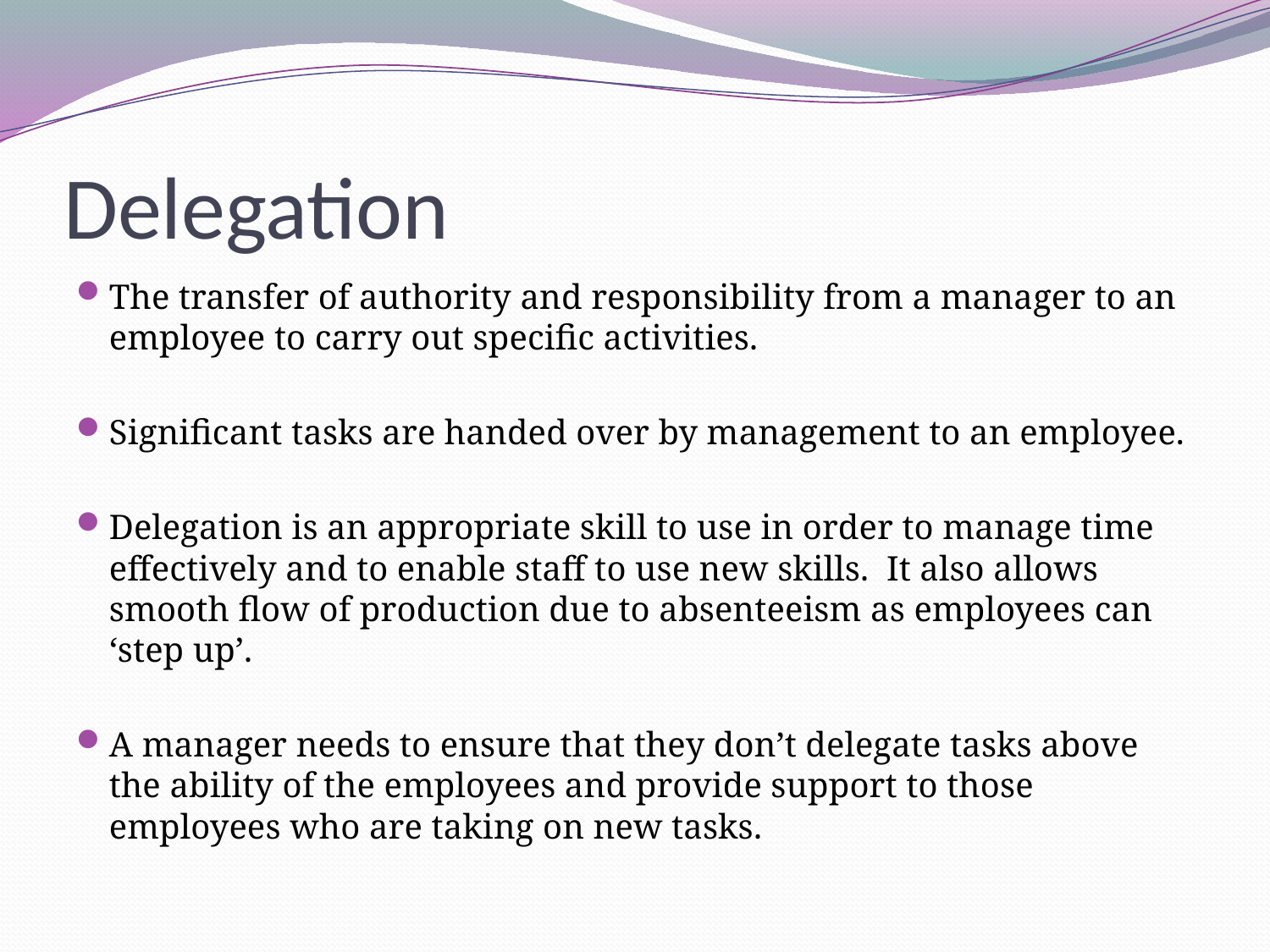

# Delegation
The transfer of authority and responsibility from a manager to an employee to carry out specific activities.

Significant tasks are handed over by management to an employee.

Delegation is an appropriate skill to use in order to manage time effectively and to enable staff to use new skills.  It also allows smooth flow of production due to absenteeism as employees can ‘step up’.

A manager needs to ensure that they don’t delegate tasks above the ability of the employees and provide support to those employees who are taking on new tasks.